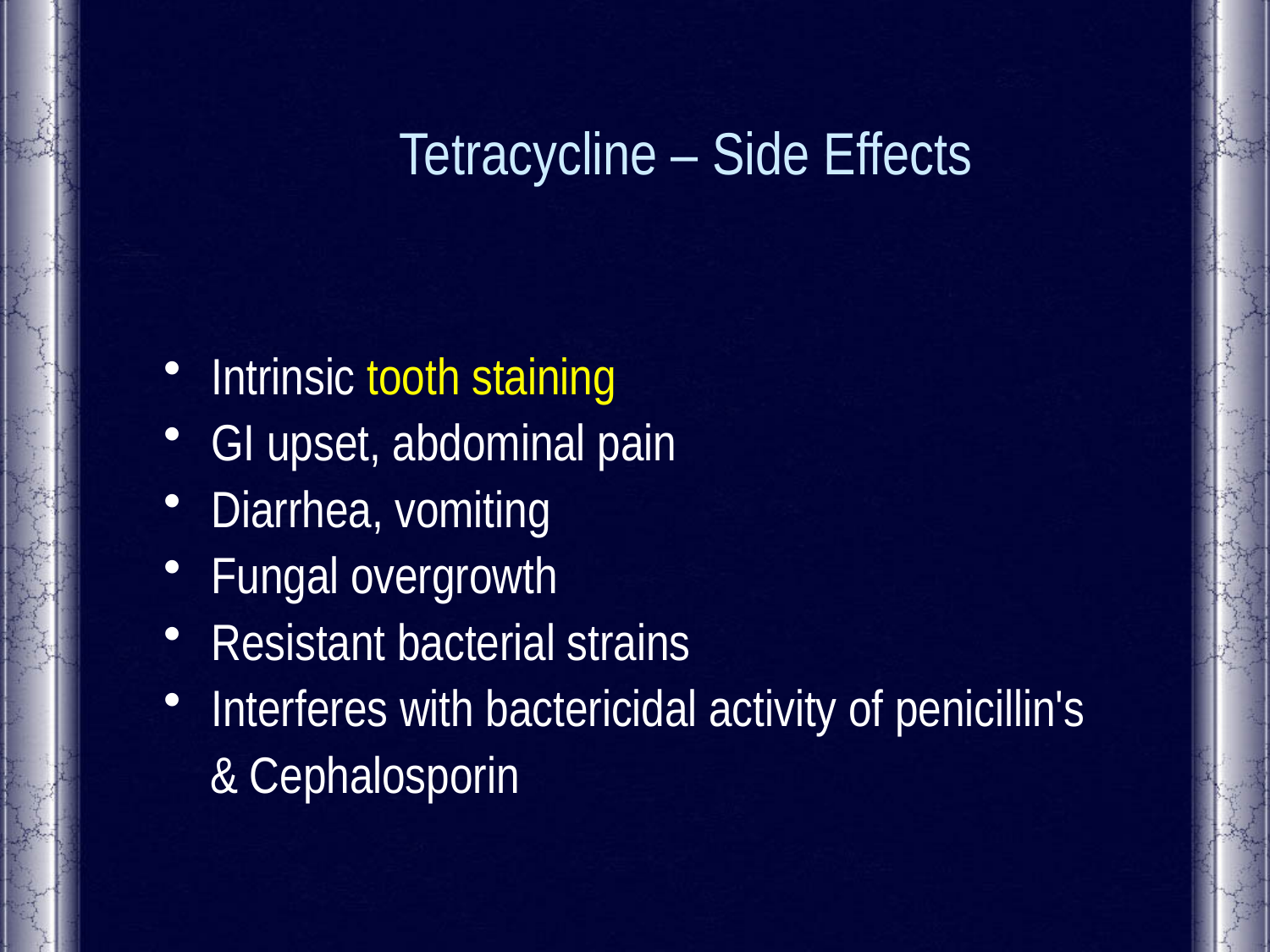

# Tetracycline – Side Effects
Intrinsic tooth staining
GI upset, abdominal pain
Diarrhea, vomiting
Fungal overgrowth
Resistant bacterial strains
Interferes with bactericidal activity of penicillin's
    & Cephalosporin